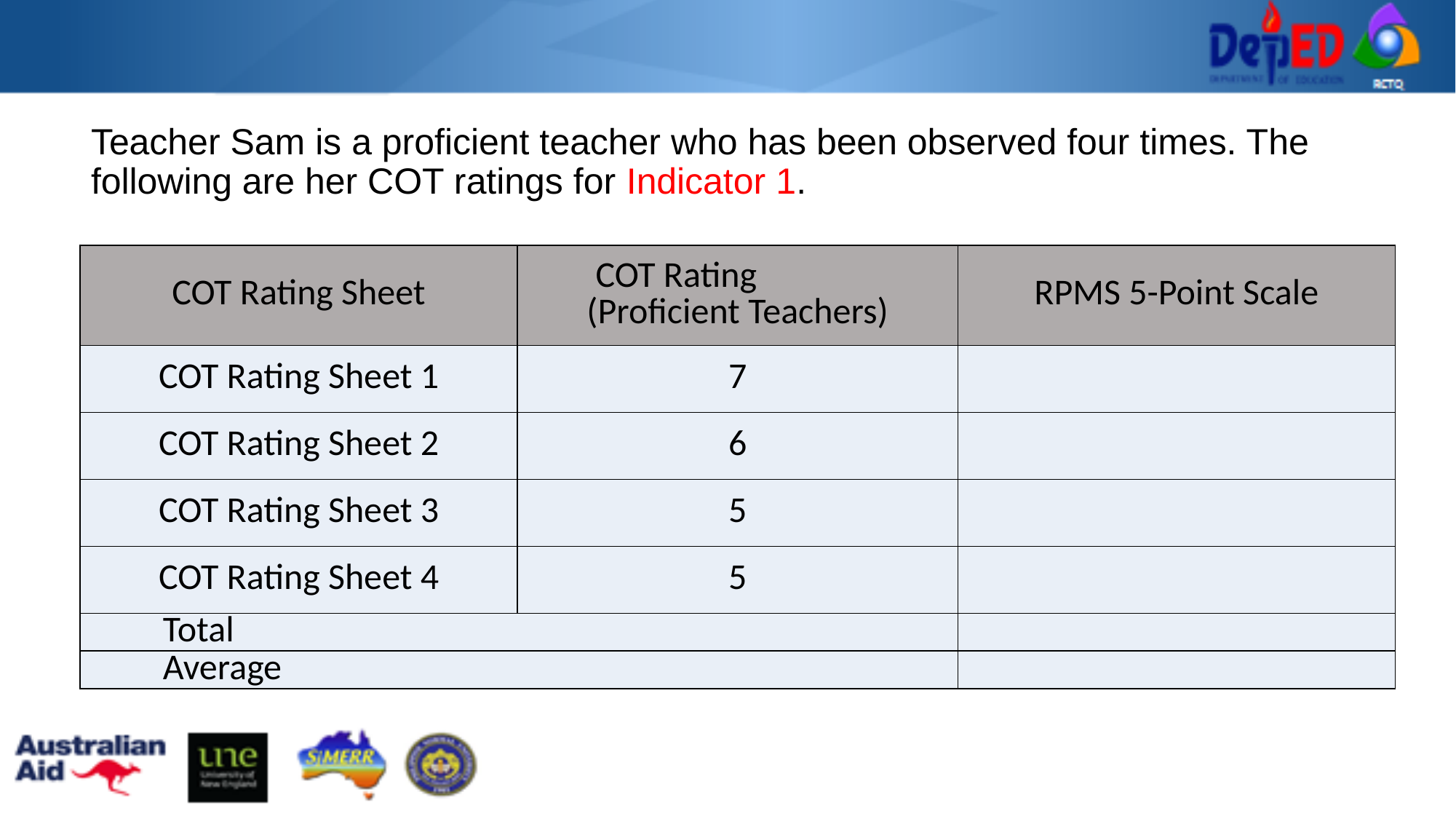

Teacher Sam is a proficient teacher who has been observed four times. The following are her COT ratings for Indicator 1.
| COT Rating Sheet | COT Rating (Proficient Teachers) | RPMS 5-Point Scale |
| --- | --- | --- |
| COT Rating Sheet 1 | 7 |  |
| COT Rating Sheet 2 | 6 |  |
| COT Rating Sheet 3 | 5 |  |
| COT Rating Sheet 4 | 5 |  |
| Total |  |  |
| Average |  |  |